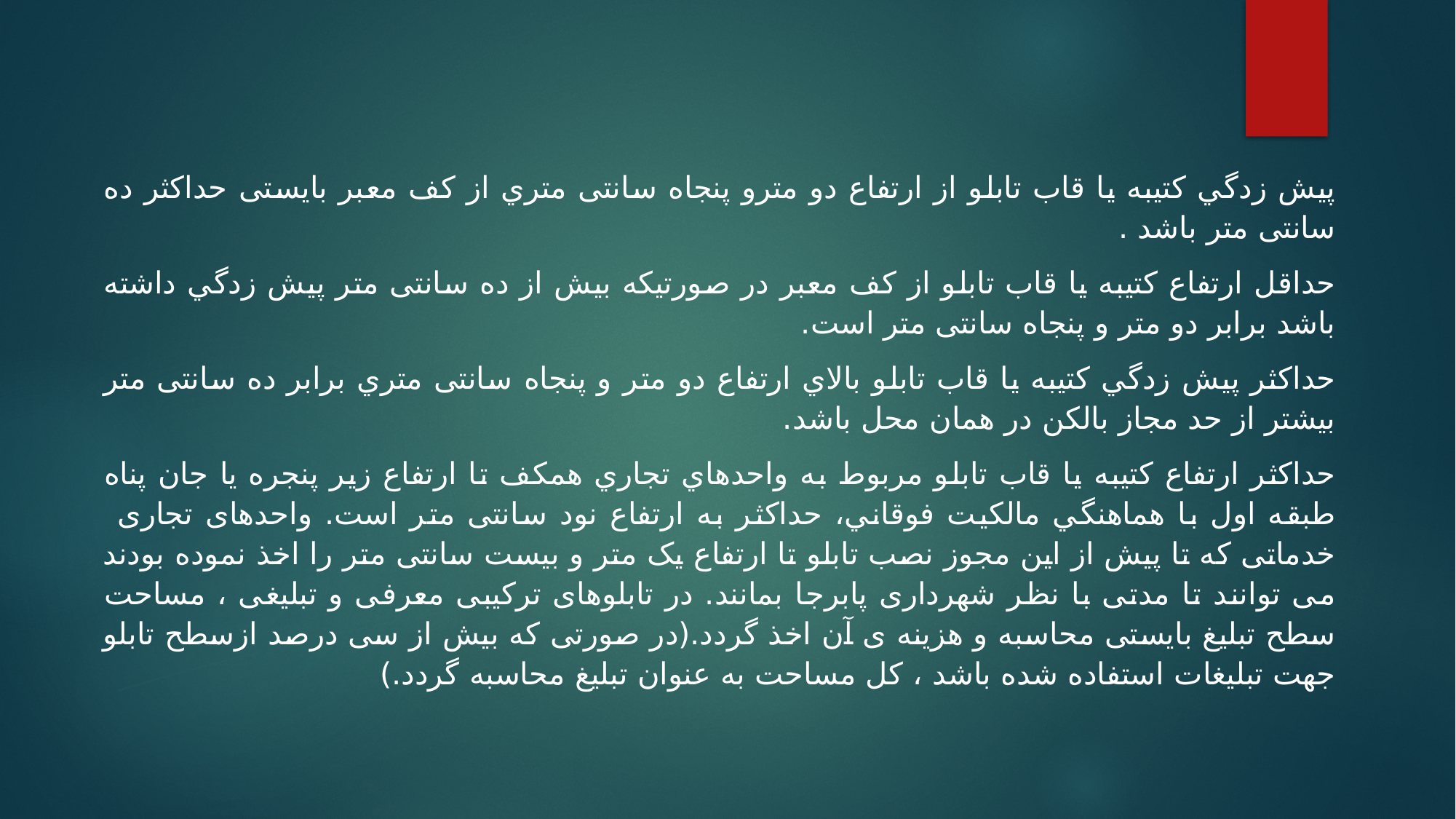

پيش زدگي كتيبه يا قاب تابلو از ارتفاع دو مترو پنجاه سانتی متري از كف معبر بايستی حداكثر ده سانتی متر باشد .
حداقل ارتفاع كتيبه يا قاب تابلو از كف معبر در صورتيكه بيش از ده سانتی متر پيش زدگي داشته باشد برابر دو متر و پنجاه سانتی متر است.
حداكثر پيش زدگي كتيبه يا قاب تابلو بالاي ارتفاع دو متر و پنجاه سانتی متري برابر ده سانتی متر بيشتر از حد مجاز بالكن در همان محل باشد.
حداكثر ارتفاع كتيبه يا قاب تابلو مربوط به واحدهاي تجاري همكف تا ارتفاع زير پنجره يا جان پناه طبقه اول با هماهنگي مالكيت فوقاني، حداكثر به ارتفاع نود سانتی متر است. واحدهای تجاری  خدماتی که تا پيش از اين مجوز نصب تابلو تا ارتفاع يک متر و بيست سانتی متر را اخذ نموده بودند می توانند تا مدتی با نظر شهرداری پابرجا بمانند. در تابلوهای ترکيبی معرفی و تبليغی ، مساحت سطح تبليغ بايستی محاسبه و هزينه ی آن اخذ گردد.(در صورتی که بيش از سی درصد ازسطح تابلو جهت تبليغات استفاده شده باشد ، کل مساحت به عنوان تبليغ محاسبه گردد.)